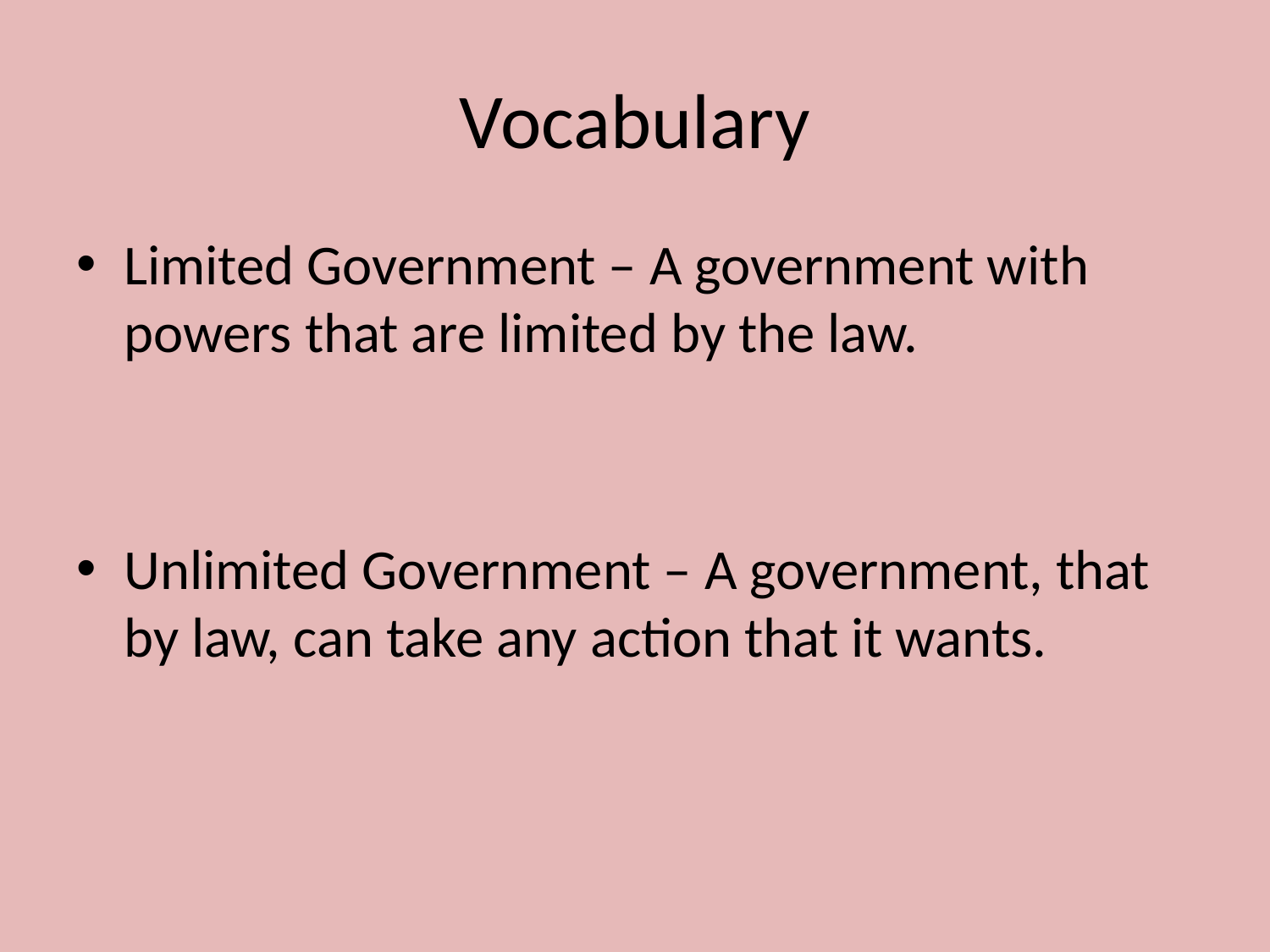

# Vocabulary
Limited Government – A government with powers that are limited by the law.

Unlimited Government – A government, that by law, can take any action that it wants.